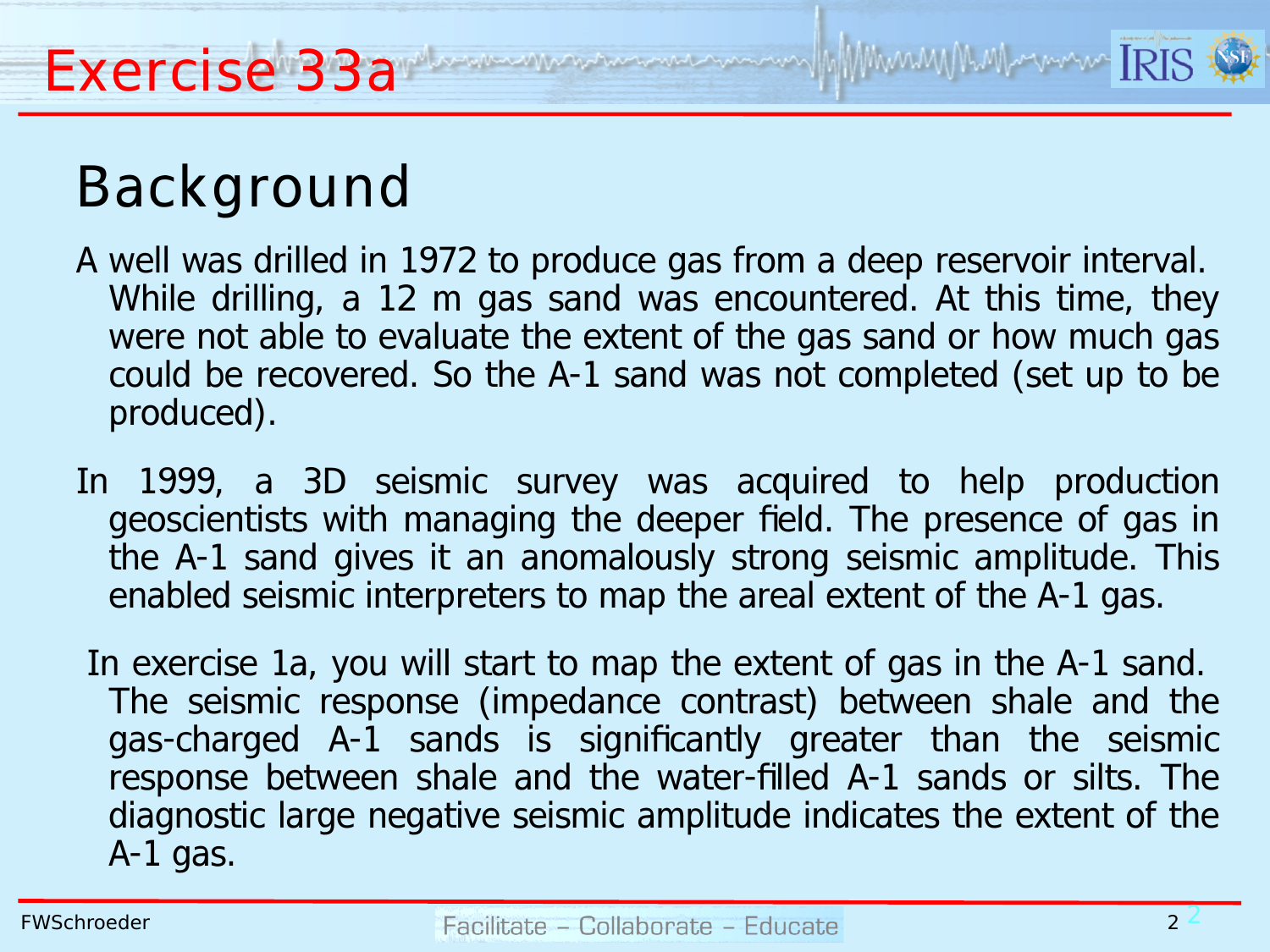

# Exercise 33a
Background
A well was drilled in 1972 to produce gas from a deep reservoir interval.  While drilling, a 12 m gas sand was encountered. At this time, they were not able to evaluate the extent of the gas sand or how much gas could be recovered. So the A-1 sand was not completed (set up to be produced).
In 1999, a 3D seismic survey was acquired to help production geoscientists with managing the deeper field. The presence of gas in the A-1 sand gives it an anomalously strong seismic amplitude. This enabled seismic interpreters to map the areal extent of the A-1 gas.
 In exercise 1a, you will start to map the extent of gas in the A-1 sand.  The seismic response (impedance contrast) between shale and the gas-charged A-1 sands is significantly greater than the seismic response between shale and the water-filled A-1 sands or silts. The diagnostic large negative seismic amplitude indicates the extent of the A-1 gas.
2